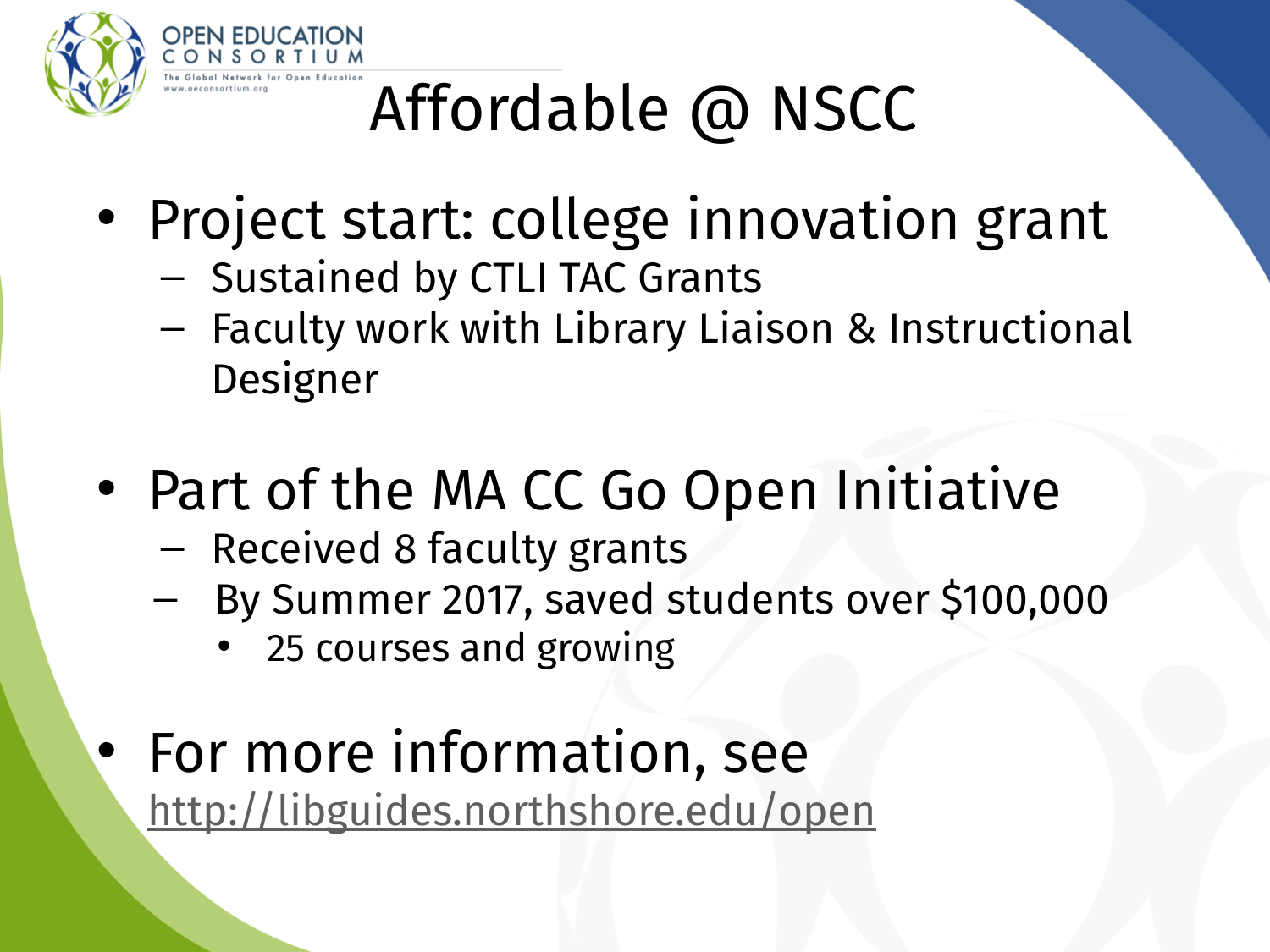

# Affordable @ NSCC
Project start: college innovation grant
Sustained by CTLI TAC Grants
Faculty work with Library Liaison & Instructional Designer

Part of the MA CC Go Open Initiative
Received 8 faculty grants
 By Summer 2017, saved students over $100,000
25 courses and growing

For more information, see 	http://libguides.northshore.edu/open